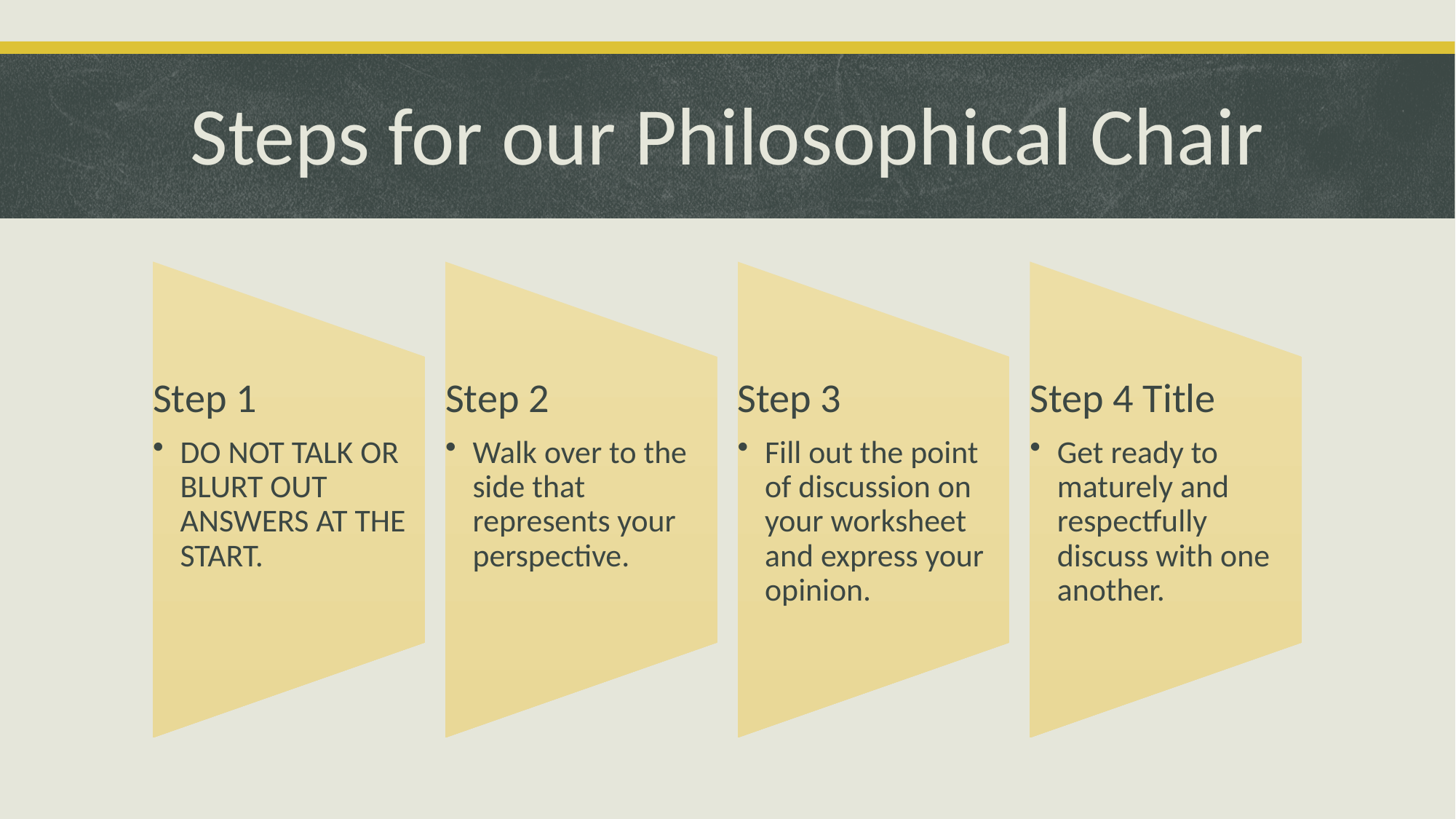

# Steps for our Philosophical Chair
Step 1
DO NOT TALK OR BLURT OUT ANSWERS AT THE START.
Step 2
Walk over to the side that represents your perspective.
Step 3
Fill out the point of discussion on your worksheet and express your opinion.
Step 4 Title
Get ready to maturely and respectfully discuss with one another.